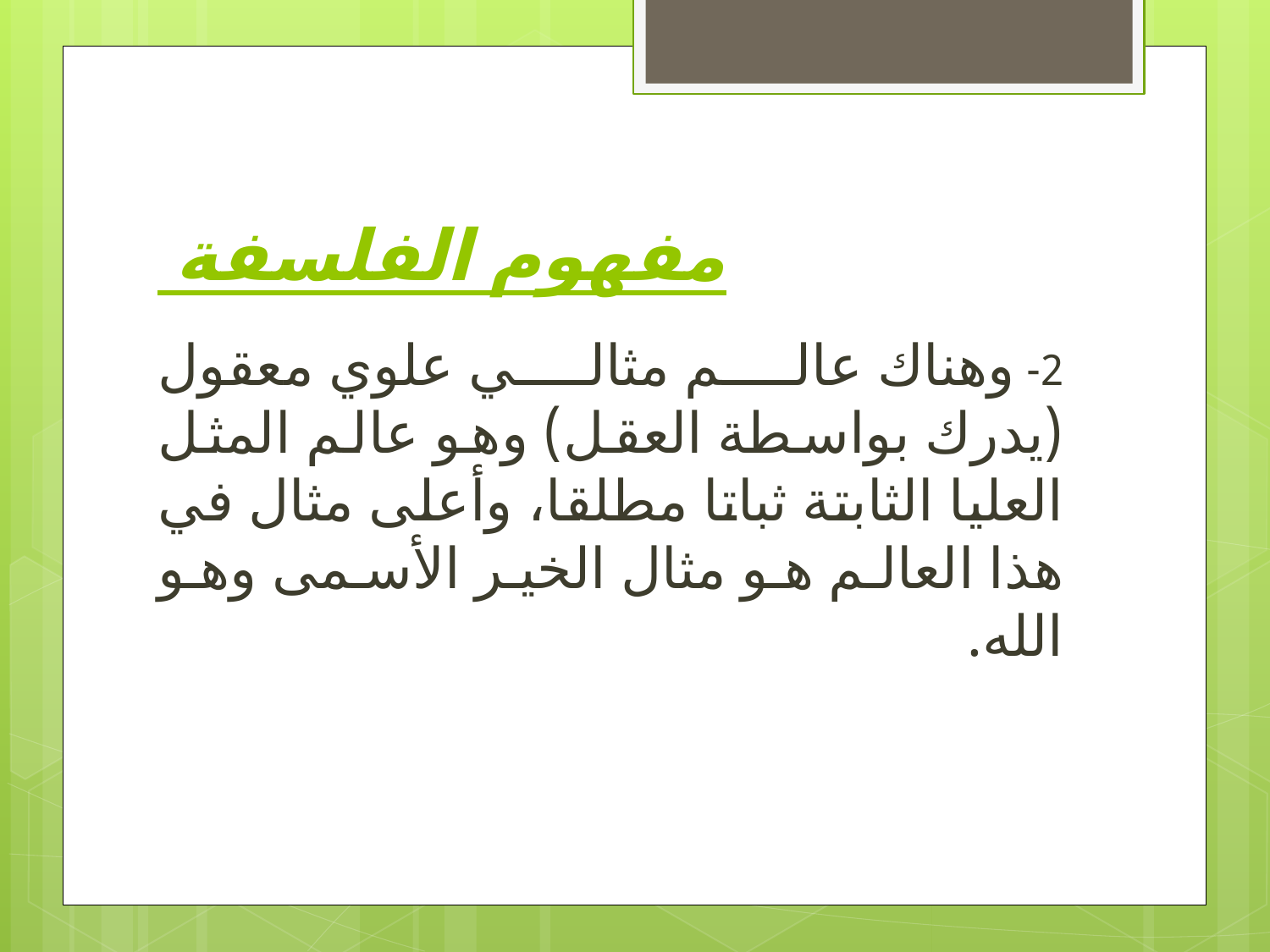

# مفهوم الفلسفة
2- وهناك عالم مثالي علوي معقول (يدرك بواسطة العقل) وهو عالم المثل العليا الثابتة ثباتا مطلقا، وأعلى مثال في هذا العالم هو مثال الخير الأسمى وهو الله.